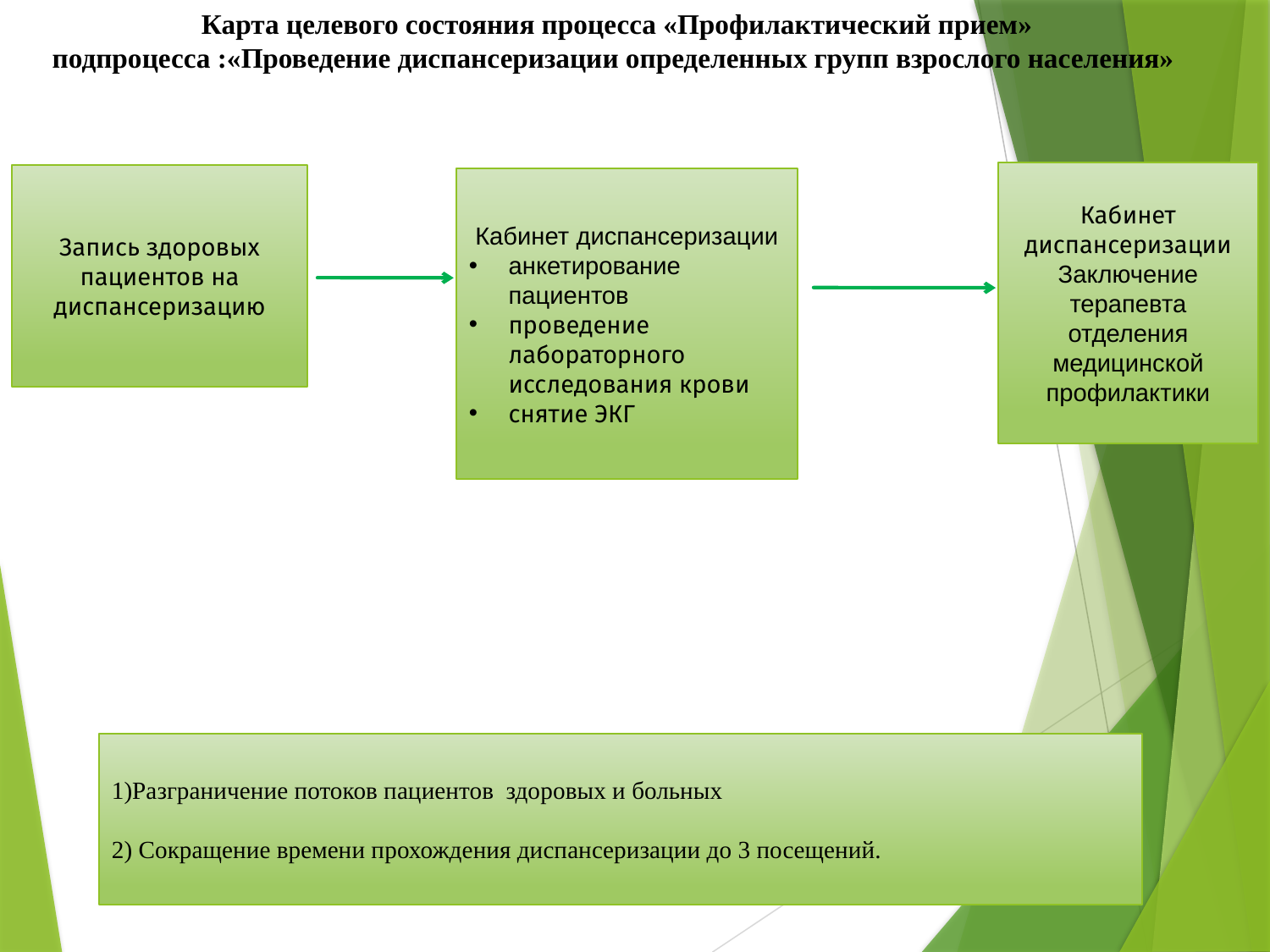

Карта целевого состояния процесса «Профилактический прием»
подпроцесса :«Проведение диспансеризации определенных групп взрослого населения»
Кабинет диспансеризации Заключение терапевта отделения медицинской профилактики
Запись здоровых пациентов на диспансеризацию
Кабинет диспансеризации
анкетирование пациентов
проведение лабораторного исследования крови
снятие ЭКГ
1)Разграничение потоков пациентов  здоровых и больных

2) Сокращение времени прохождения диспансеризации до 3 посещений.